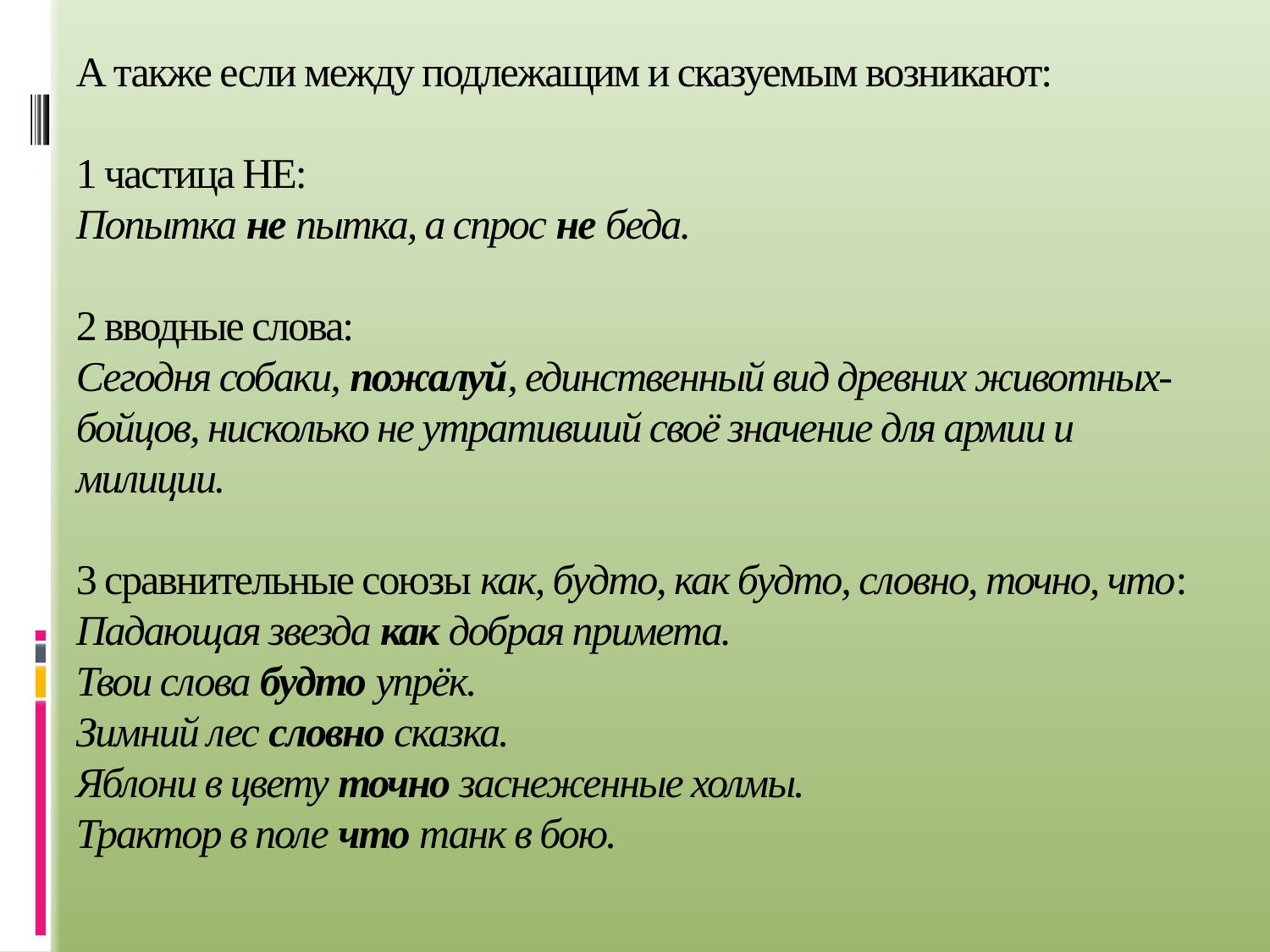

# А также если между подлежащим и сказуемым возникают:   1 частица НЕ: Попытка не пытка, а спрос не беда.   2 вводные слова: Сегодня собаки, пожалуй, единственный вид древних животных-бойцов, нисколько не утративший своё значение для армии и милиции.   3 сравнительные союзы как, будто, как будто, словно, точно, что: Падающая звезда как добрая примета. Твои слова будто упрёк. Зимний лес словно сказка. Яблони в цвету точно заснеженные холмы. Трактор в поле что танк в бою.